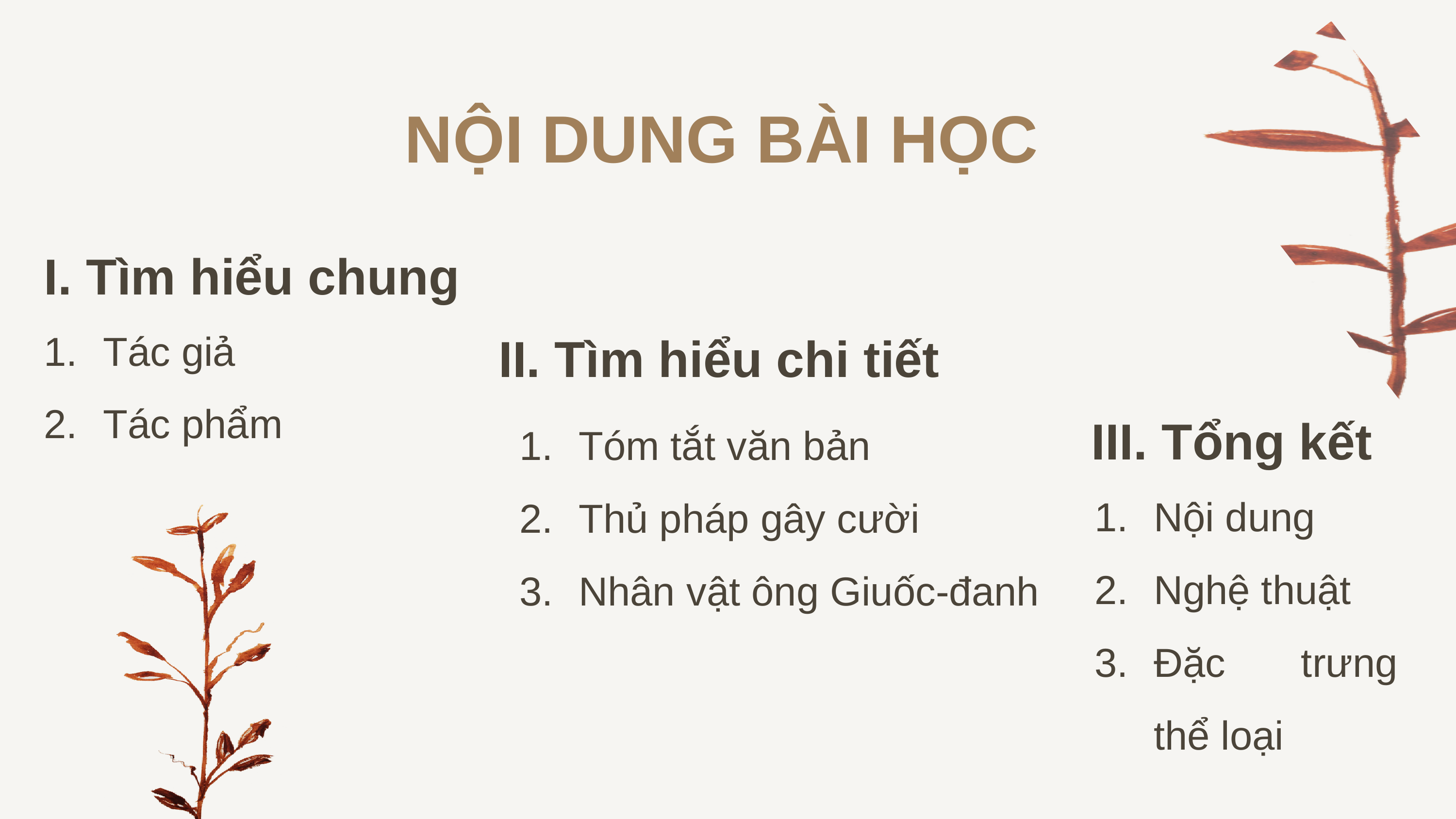

NỘI DUNG BÀI HỌC
I. Tìm hiểu chung
Tác giả
Tác phẩm
II. Tìm hiểu chi tiết
Tóm tắt văn bản
Thủ pháp gây cười
Nhân vật ông Giuốc-đanh
III. Tổng kết
Nội dung
Nghệ thuật
Đặc trưng thể loại